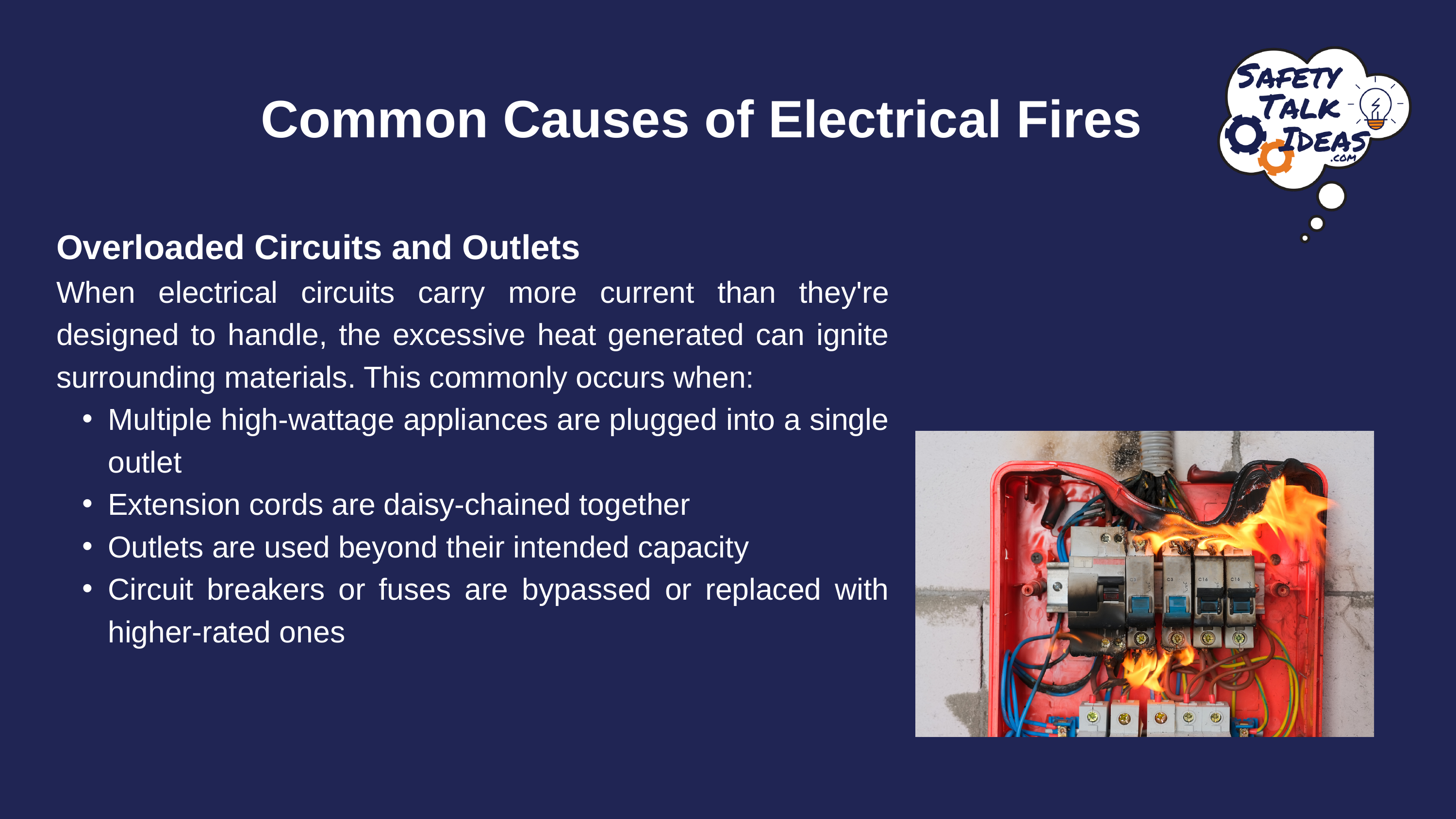

Common Causes of Electrical Fires
Overloaded Circuits and Outlets
When electrical circuits carry more current than they're designed to handle, the excessive heat generated can ignite surrounding materials. This commonly occurs when:
Multiple high-wattage appliances are plugged into a single outlet
Extension cords are daisy-chained together
Outlets are used beyond their intended capacity
Circuit breakers or fuses are bypassed or replaced with higher-rated ones